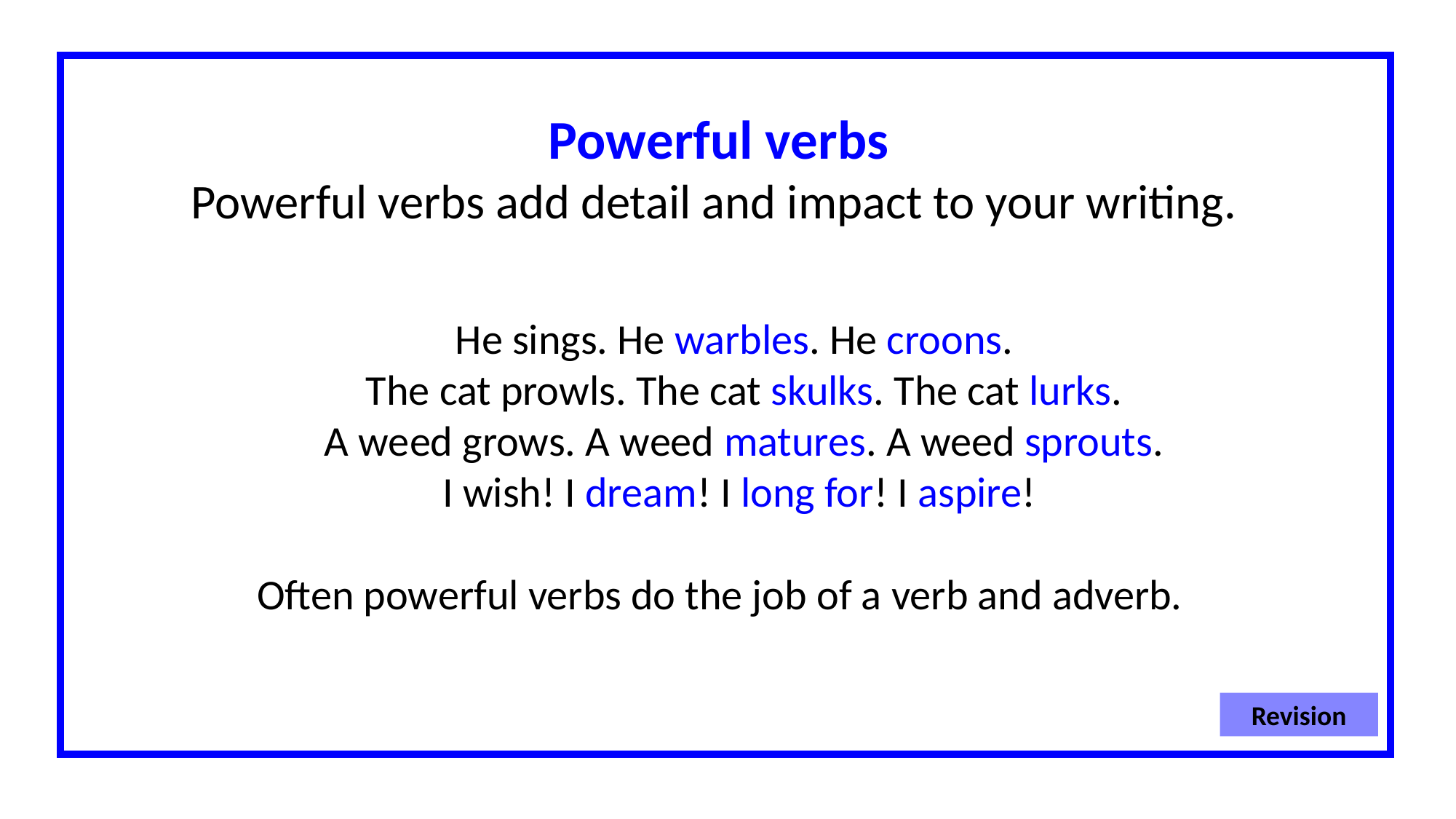

Powerful verbs
Powerful verbs add detail and impact to your writing.
He sings. He warbles. He croons.
The cat prowls. The cat skulks. The cat lurks.
A weed grows. A weed matures. A weed sprouts.
I wish! I dream! I long for! I aspire!
Often powerful verbs do the job of a verb and adverb.
Revision